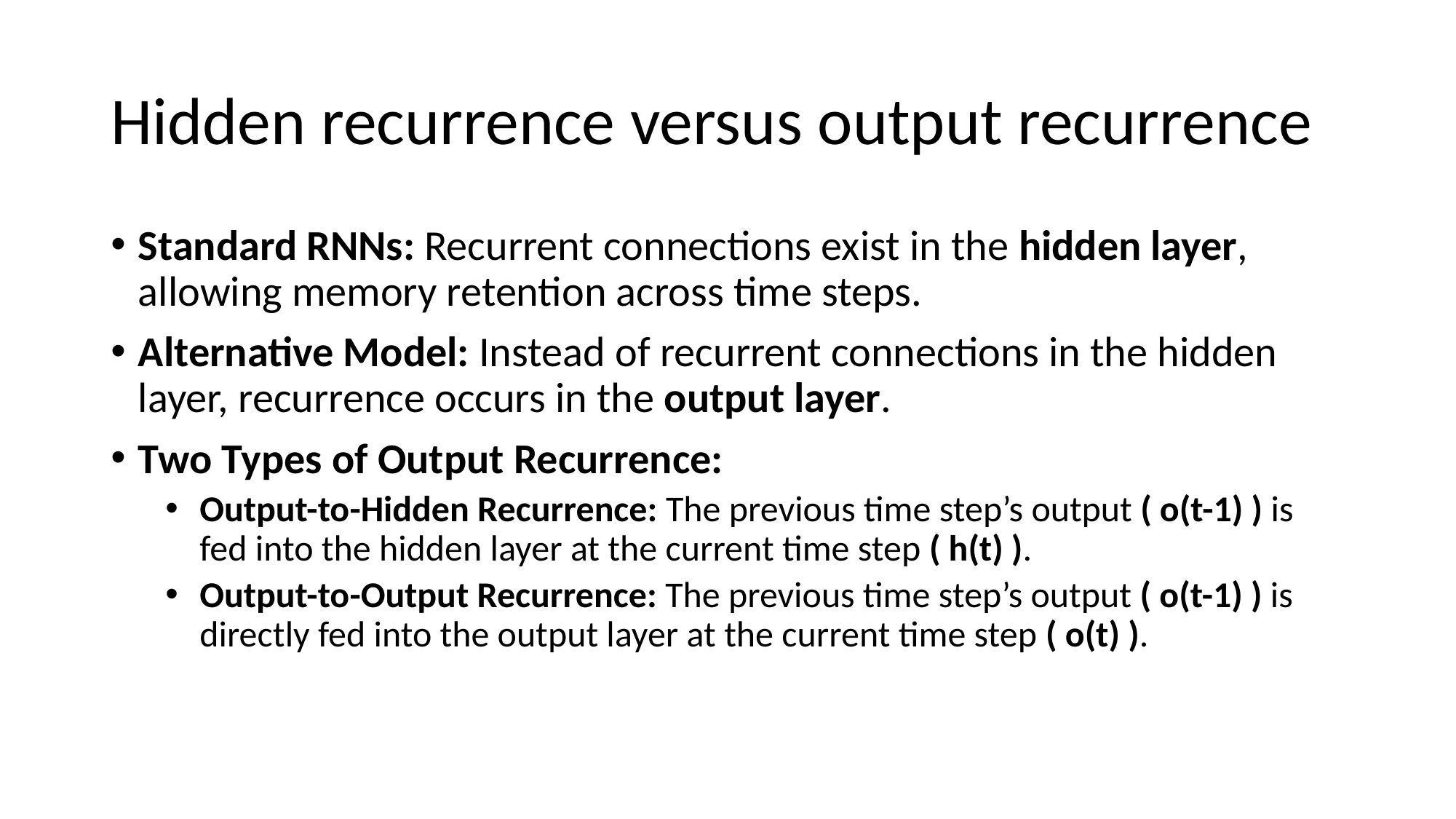

# Hidden recurrence versus output recurrence
Standard RNNs: Recurrent connections exist in the hidden layer, allowing memory retention across time steps.
Alternative Model: Instead of recurrent connections in the hidden layer, recurrence occurs in the output layer.
Two Types of Output Recurrence:
Output-to-Hidden Recurrence: The previous time step’s output ( o(t-1) ) is fed into the hidden layer at the current time step ( h(t) ).
Output-to-Output Recurrence: The previous time step’s output ( o(t-1) ) is directly fed into the output layer at the current time step ( o(t) ).